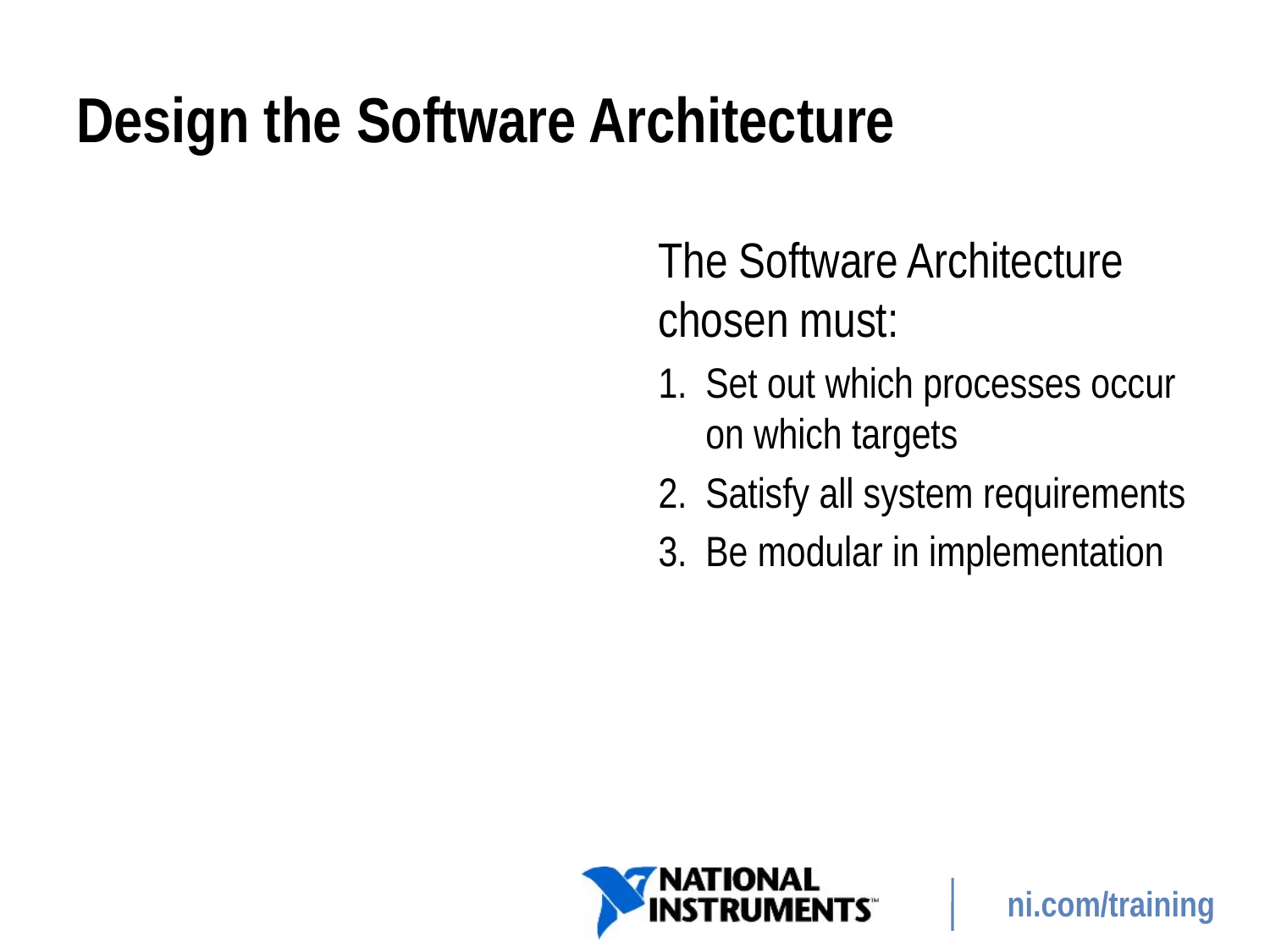

# Design the Software Architecture
Design the Software Architecture
The Software Architecture chosen must:
Set out which processes occur on which targets
Satisfy all system requirements
Be modular in implementation